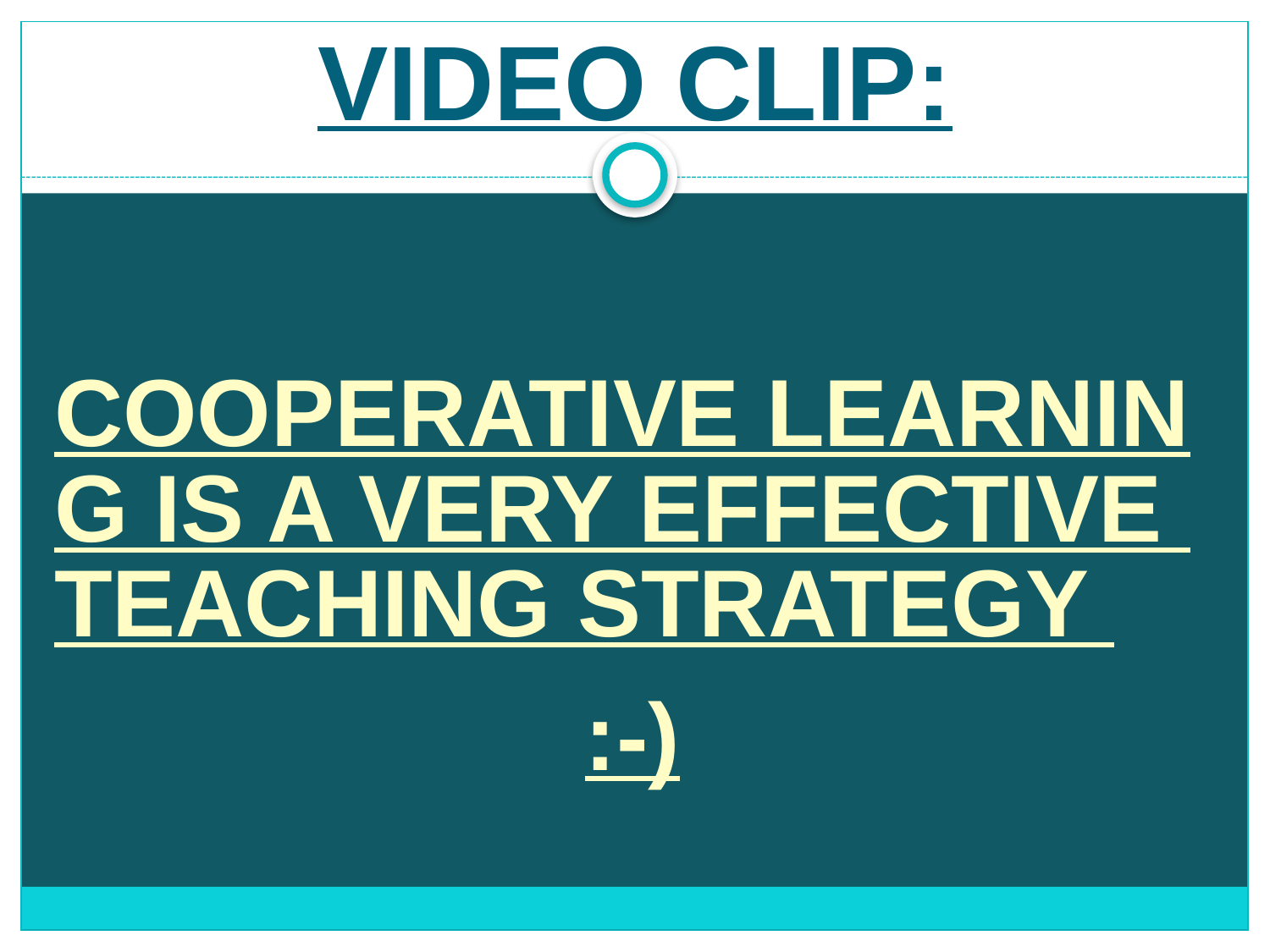

# VIDEO CLIP:

COOPERATIVE LEARNING IS A VERY EFFECTIVE TEACHING STRATEGY
:-)